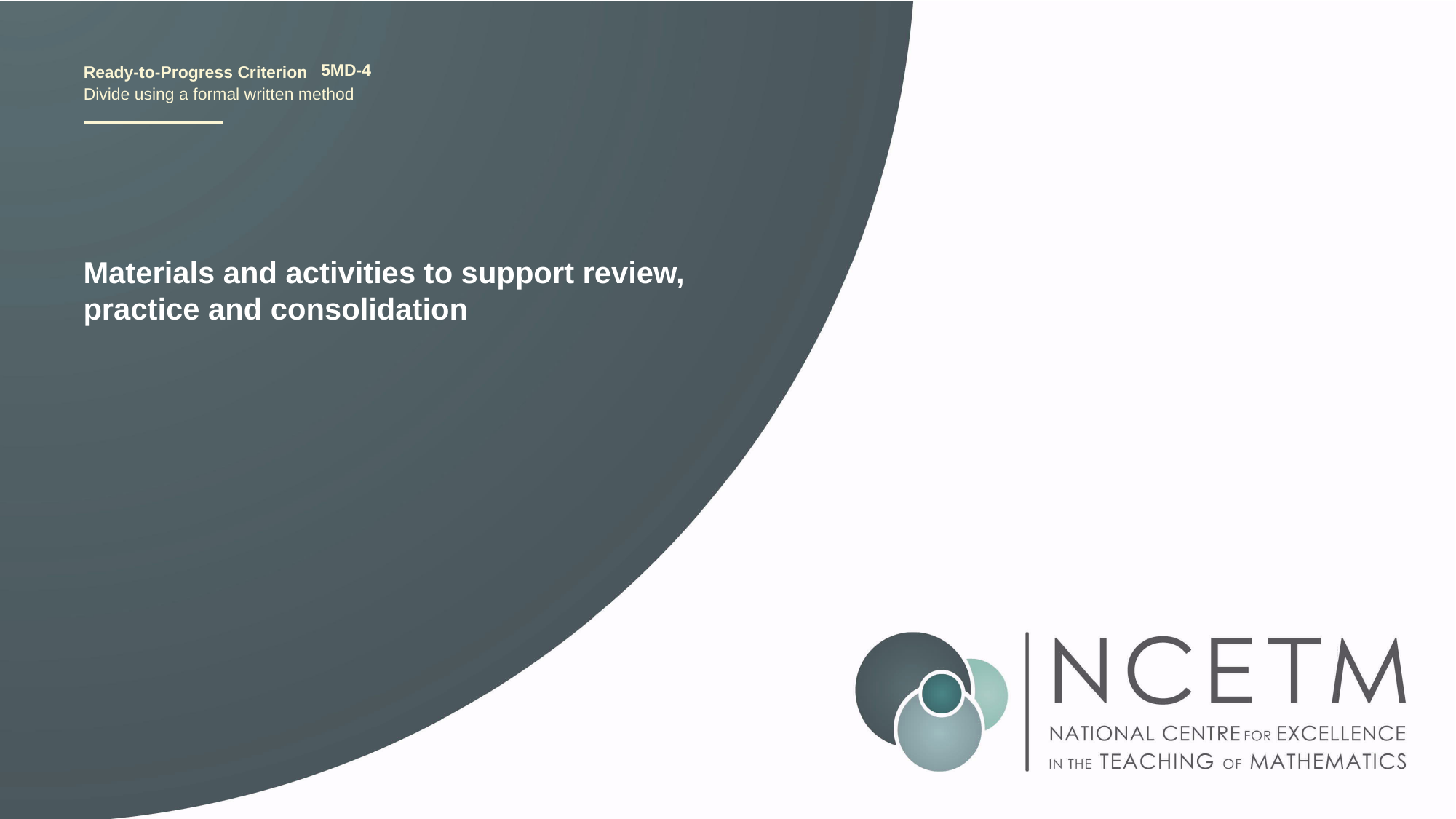

5MD-4
Divide using a formal written method